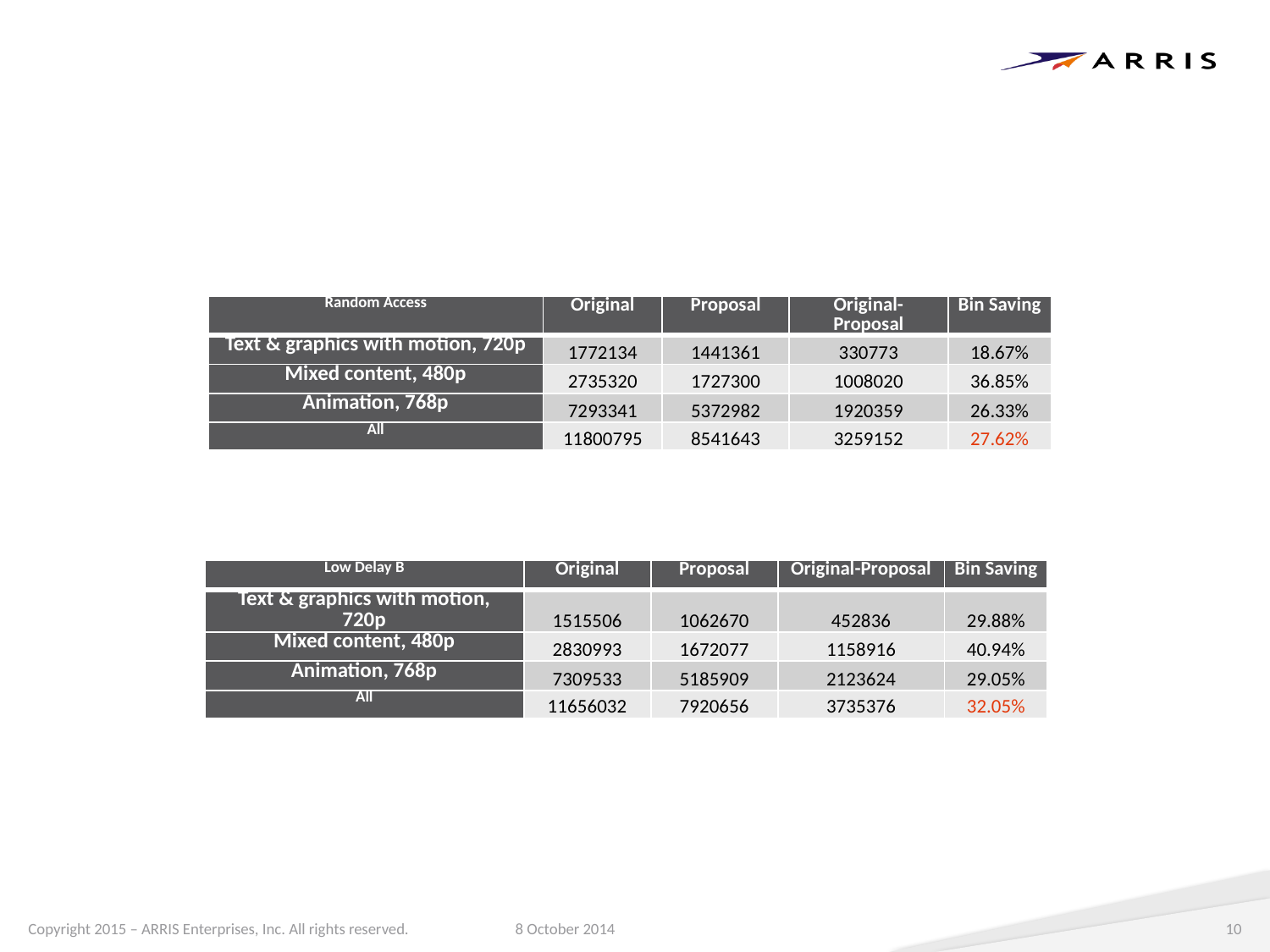

#
| Random Access | Original | Proposal | Original-Proposal | Bin Saving |
| --- | --- | --- | --- | --- |
| Text & graphics with motion, 720p | 1772134 | 1441361 | 330773 | 18.67% |
| Mixed content, 480p | 2735320 | 1727300 | 1008020 | 36.85% |
| Animation, 768p | 7293341 | 5372982 | 1920359 | 26.33% |
| All | 11800795 | 8541643 | 3259152 | 27.62% |

| Low Delay B | Original | Proposal | Original-Proposal | Bin Saving |
| --- | --- | --- | --- | --- |
| Text & graphics with motion, 720p | 1515506 | 1062670 | 452836 | 29.88% |
| Mixed content, 480p | 2830993 | 1672077 | 1158916 | 40.94% |
| Animation, 768p | 7309533 | 5185909 | 2123624 | 29.05% |
| All | 11656032 | 7920656 | 3735376 | 32.05% |
8 October 2014

10